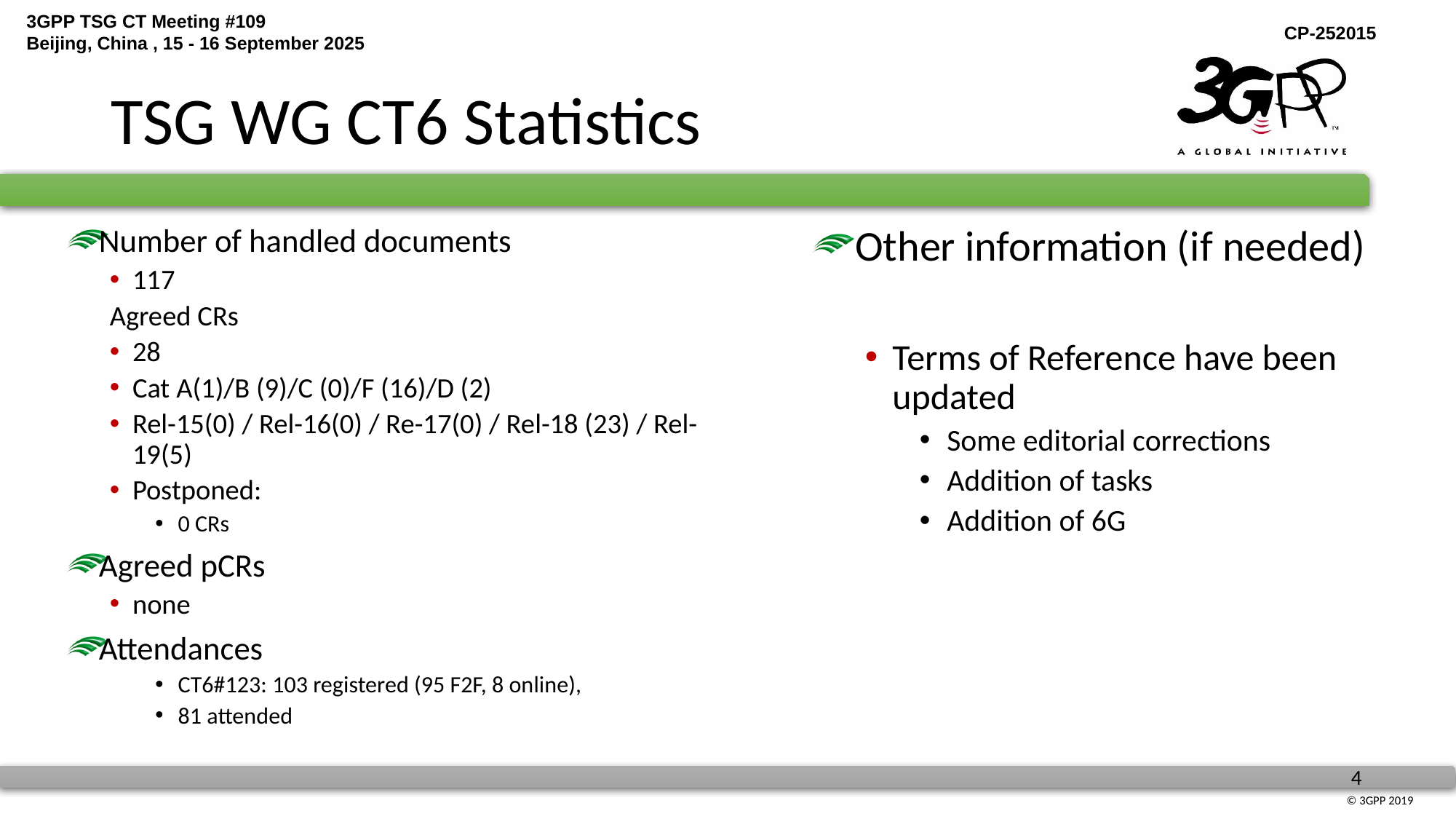

# TSG WG CT6 Statistics
Other information (if needed)

Terms of Reference have been updated
Some editorial corrections
Addition of tasks
Addition of 6G
Number of handled documents
117
Agreed CRs
28
Cat A(1)/B (9)/C (0)/F (16)/D (2)
Rel-15(0) / Rel-16(0) / Re-17(0) / Rel-18 (23) / Rel-19(5)
Postponed:
0 CRs
Agreed pCRs
none
Attendances
CT6#123: 103 registered (95 F2F, 8 online),
81 attended